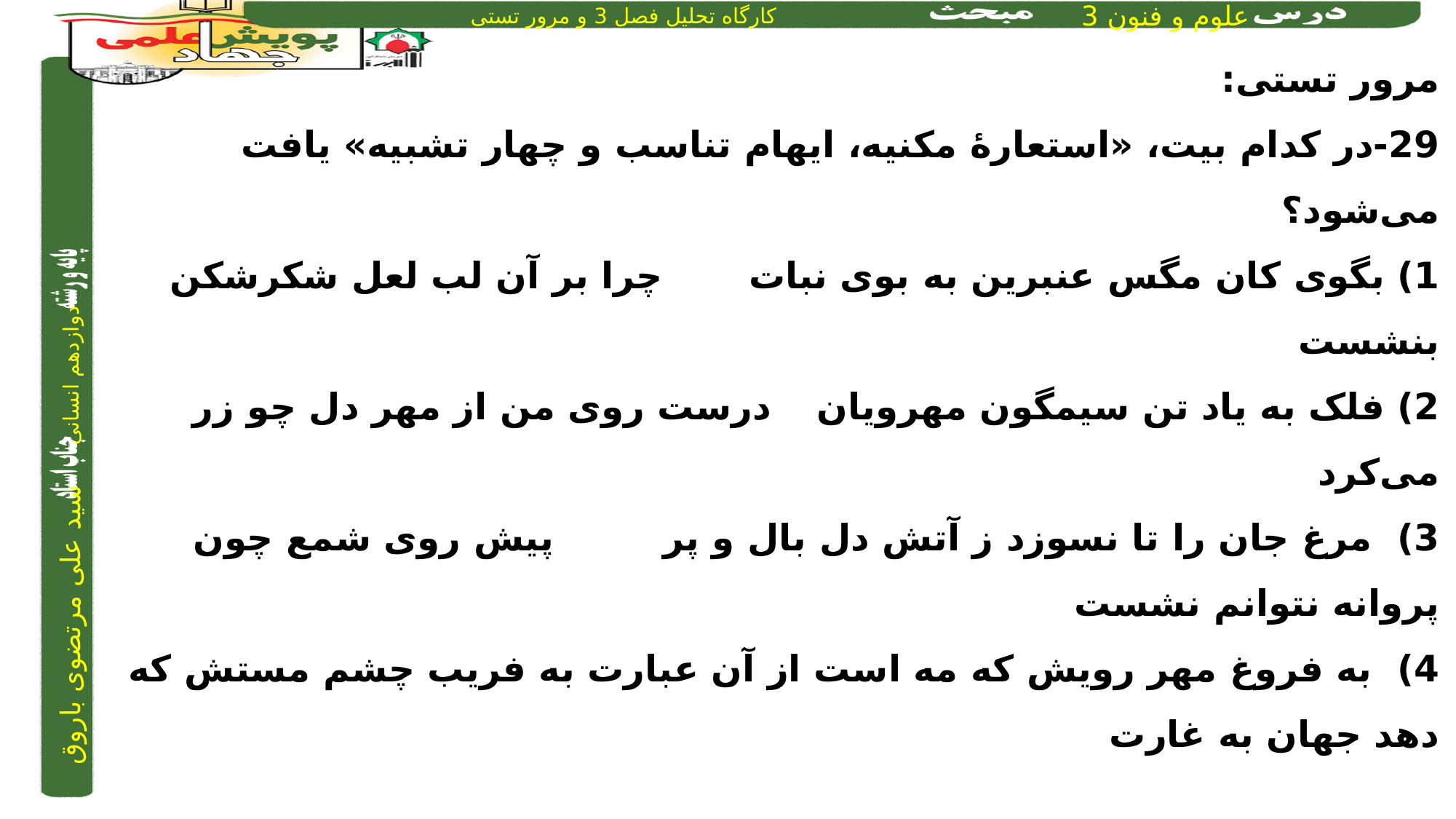

مرور تستی:
29-در کدام بیت، «استعارۀ مکنیه، ایهام تناسب و چهار تشبیه» یافت می‌شود؟
1) بگوی کان مگس عنبرین به بوی نبات 	 	 چرا بر آن لب لعل شکرشکن بنشست
2) فلک به یاد تن سیمگون مهرویان	 	 درست روی من از مهر دل چو زر می‌کرد
3)  مرغ جان را تا نسوزد ز آتش دل بال و پر	 	 پیش‌ روی شمع چون پروانه نتوانم نشست
4)  به فروغ مهر رویش که مه است از آن عبارت	 به فریب چشم مستش که دهد جهان به غارت

2